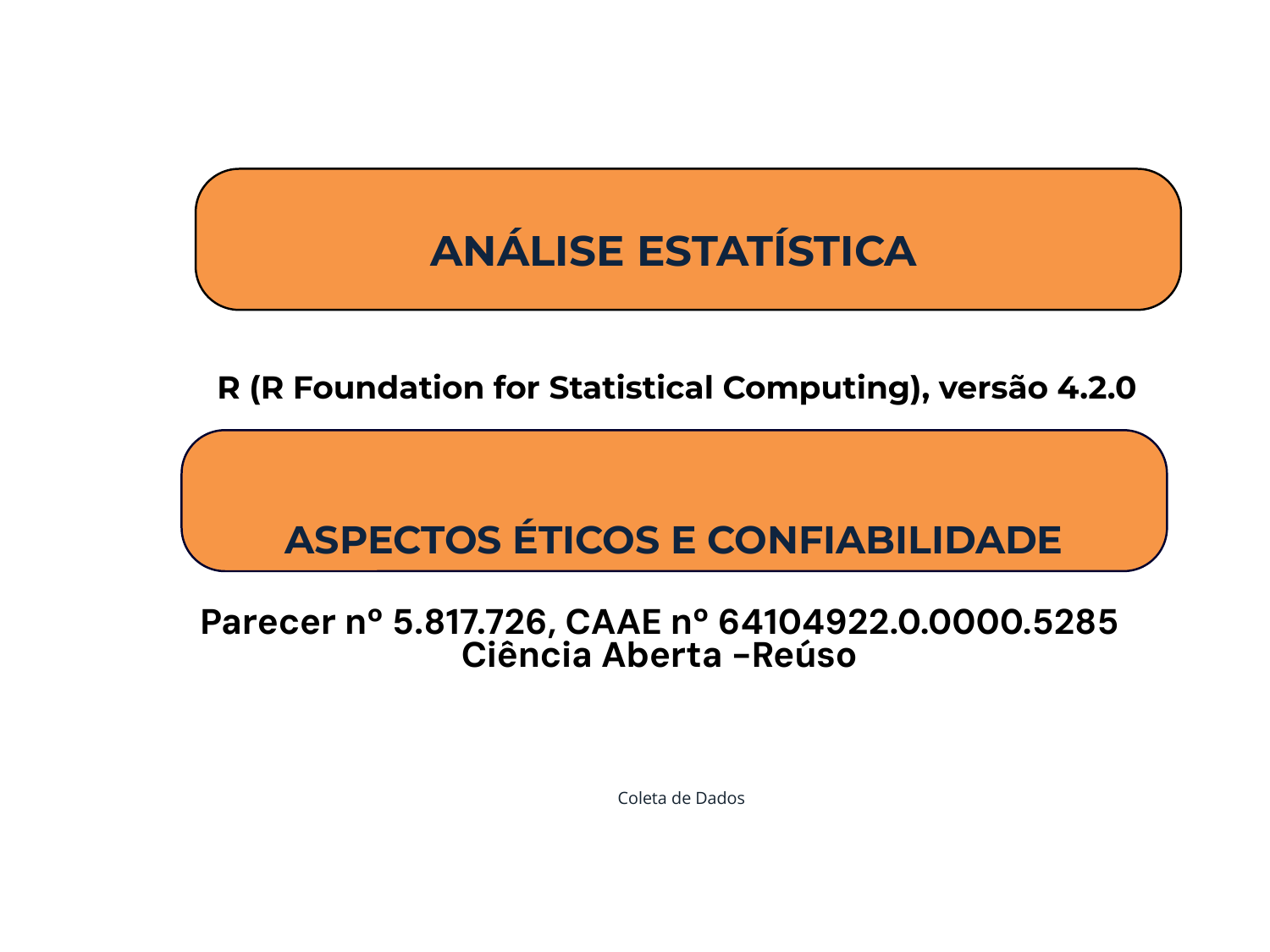

ANÁLISE ESTATÍSTICA
Excel®, versão 2016
R (R Foundation for Statistical Computing), versão 4.2.0

ASPECTOS ÉTICOS E CONFIABILIDADE
Parecer nº 5.817.726, CAAE nº 64104922.0.0000.5285
Ciência Aberta -Reúso
Coleta de Dados